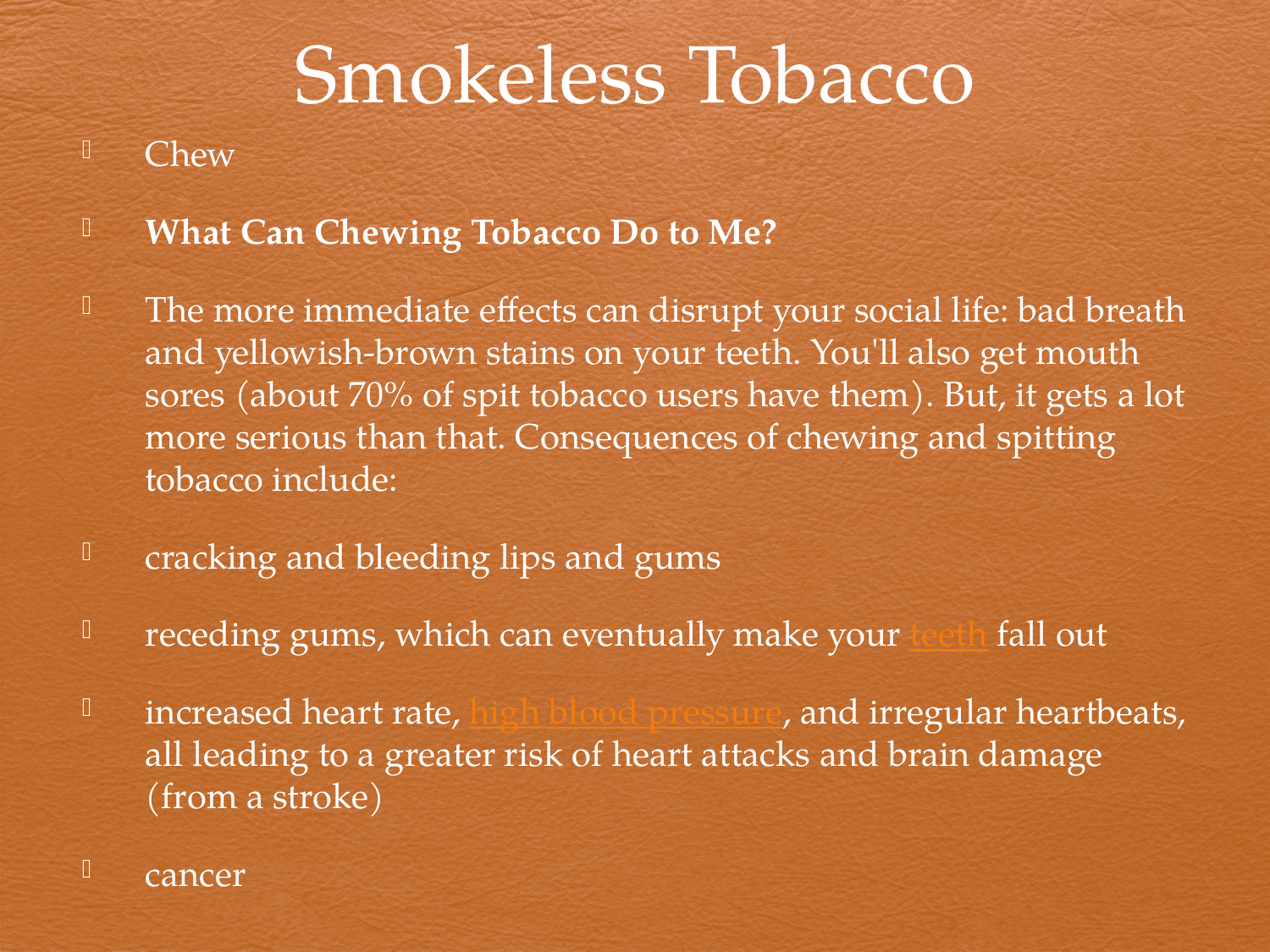

Smokeless Tobacco
Chew
What Can Chewing Tobacco Do to Me?
The more immediate effects can disrupt your social life: bad breath and yellowish-brown stains on your teeth. You'll also get mouth sores (about 70% of spit tobacco users have them). But, it gets a lot more serious than that. Consequences of chewing and spitting tobacco include:
cracking and bleeding lips and gums
receding gums, which can eventually make your teeth fall out
increased heart rate, high blood pressure, and irregular heartbeats, all leading to a greater risk of heart attacks and brain damage (from a stroke)
cancer